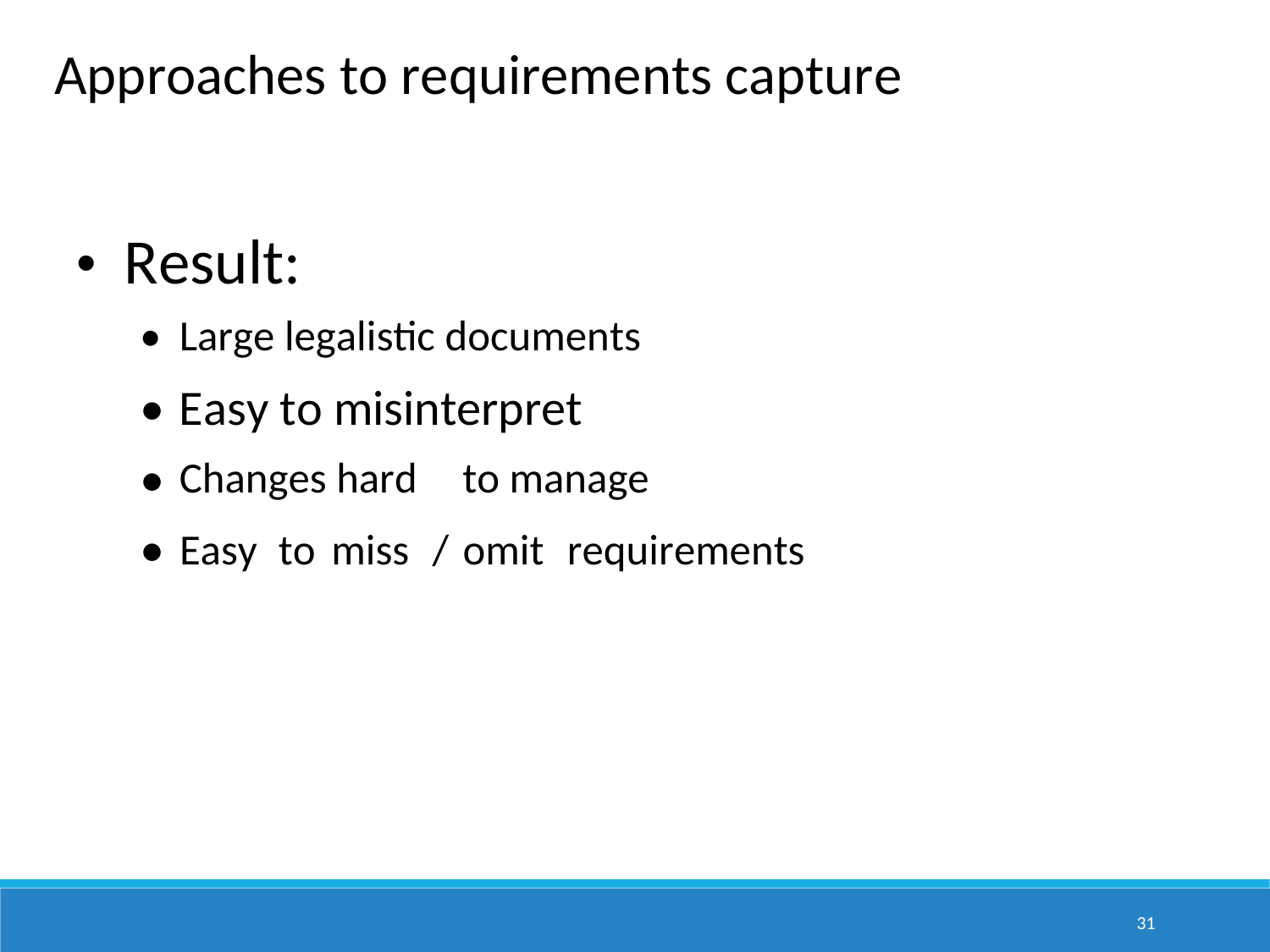

Approaches to requirements capture

•
Result:
•
•
•
•
Large legalistic documents
Easy to misinterpret
Changes hard
to manage
Easy
to
miss
/
omit
requirements
31